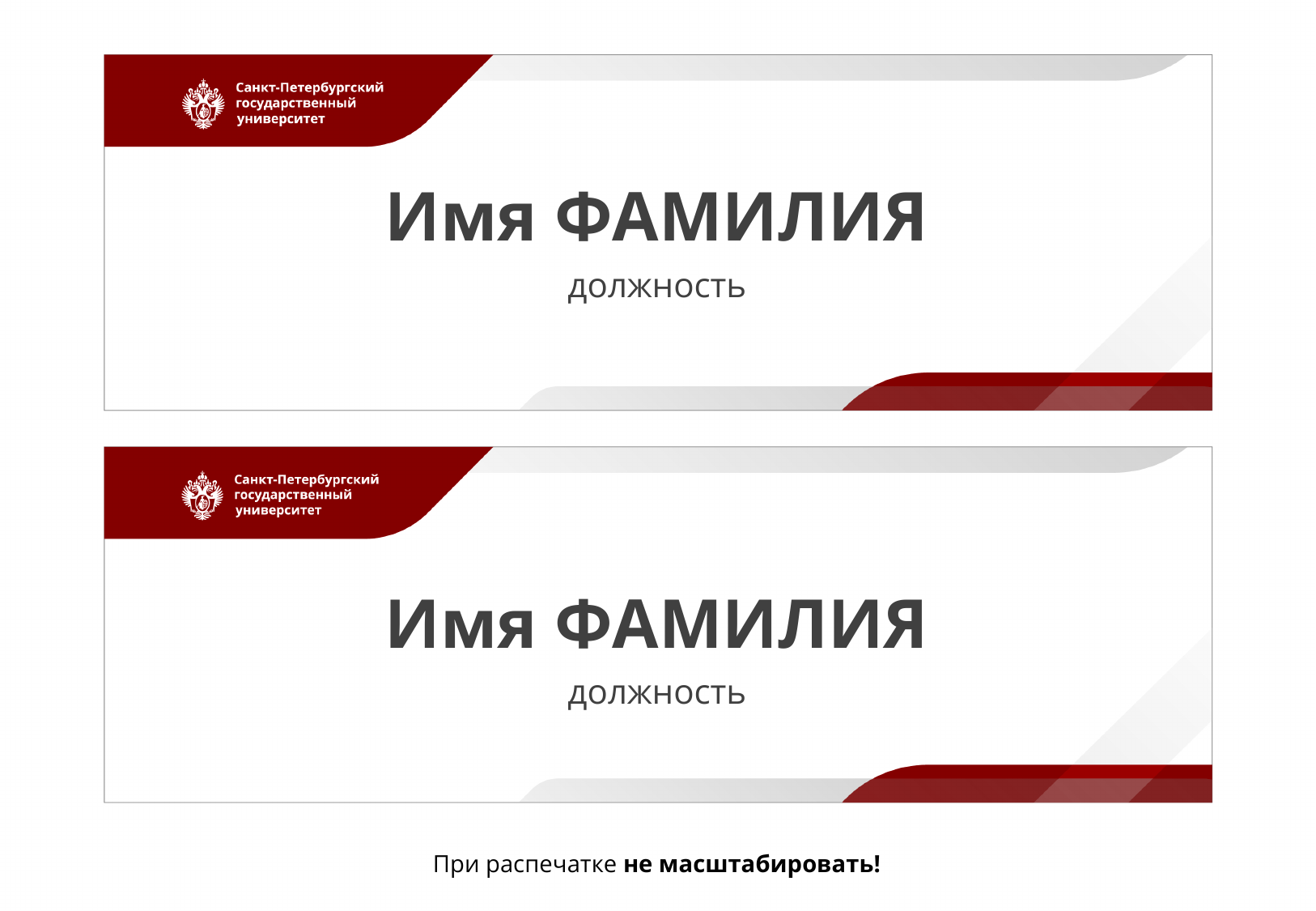

# Имя ФАМИЛИЯ
должность
Имя ФАМИЛИЯ
должность
При распечатке не масштабировать!